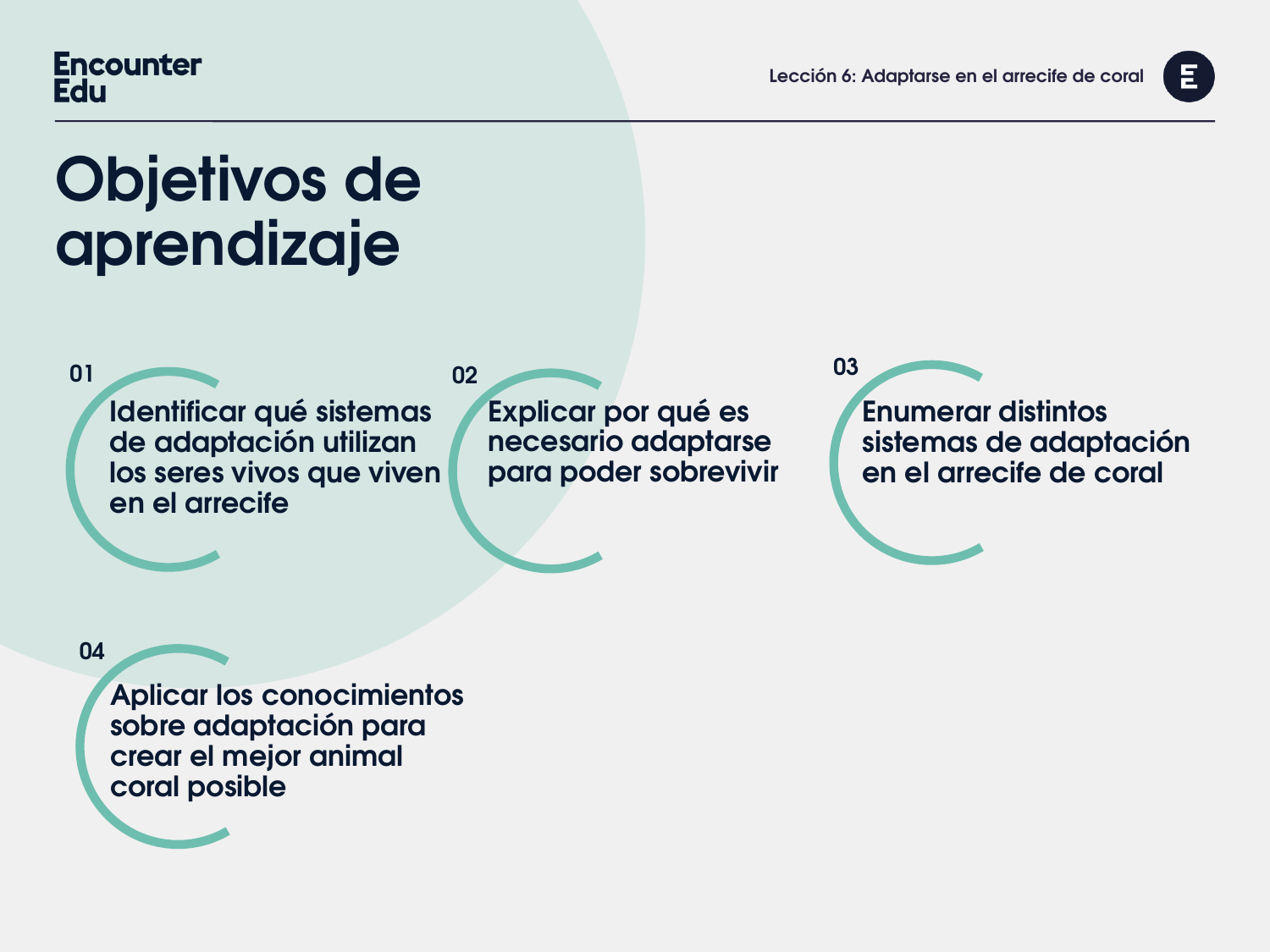

# Lección 6: Adaptarse en el arrecife de coral
Objetivos de aprendizaje
Explicar por qué es necesario adaptarse para poder sobrevivir
Enumerar distintos sistemas de adaptación en el arrecife de coral
Identificar qué sistemas de adaptación utilizan los seres vivos que viven en el arrecife
Aplicar los conocimientos sobre adaptación para crear el mejor animal coral posible